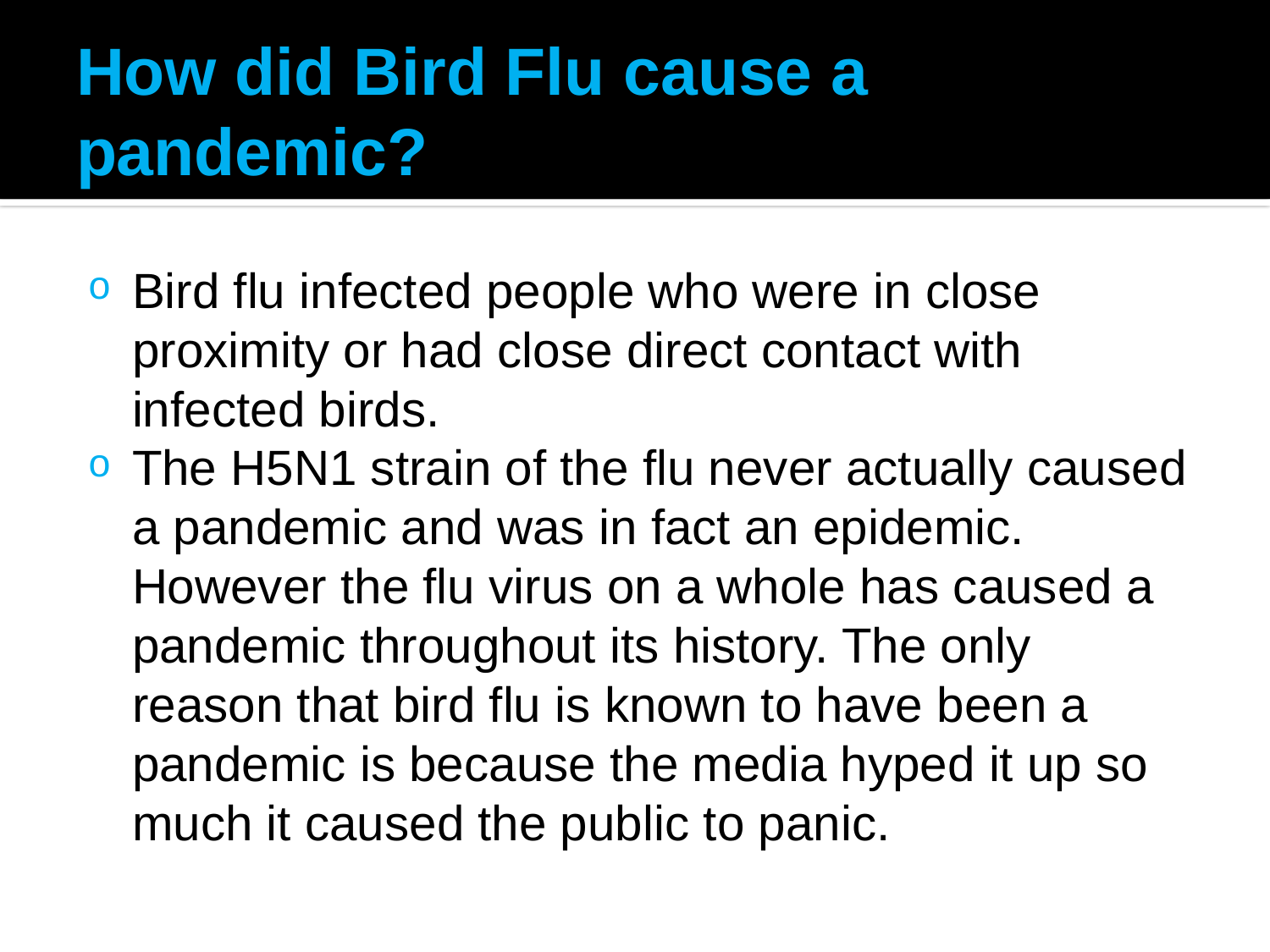

# How did Bird Flu cause a pandemic?
Bird flu infected people who were in close proximity or had close direct contact with infected birds.
The H5N1 strain of the flu never actually caused a pandemic and was in fact an epidemic. However the flu virus on a whole has caused a pandemic throughout its history. The only reason that bird flu is known to have been a pandemic is because the media hyped it up so much it caused the public to panic.